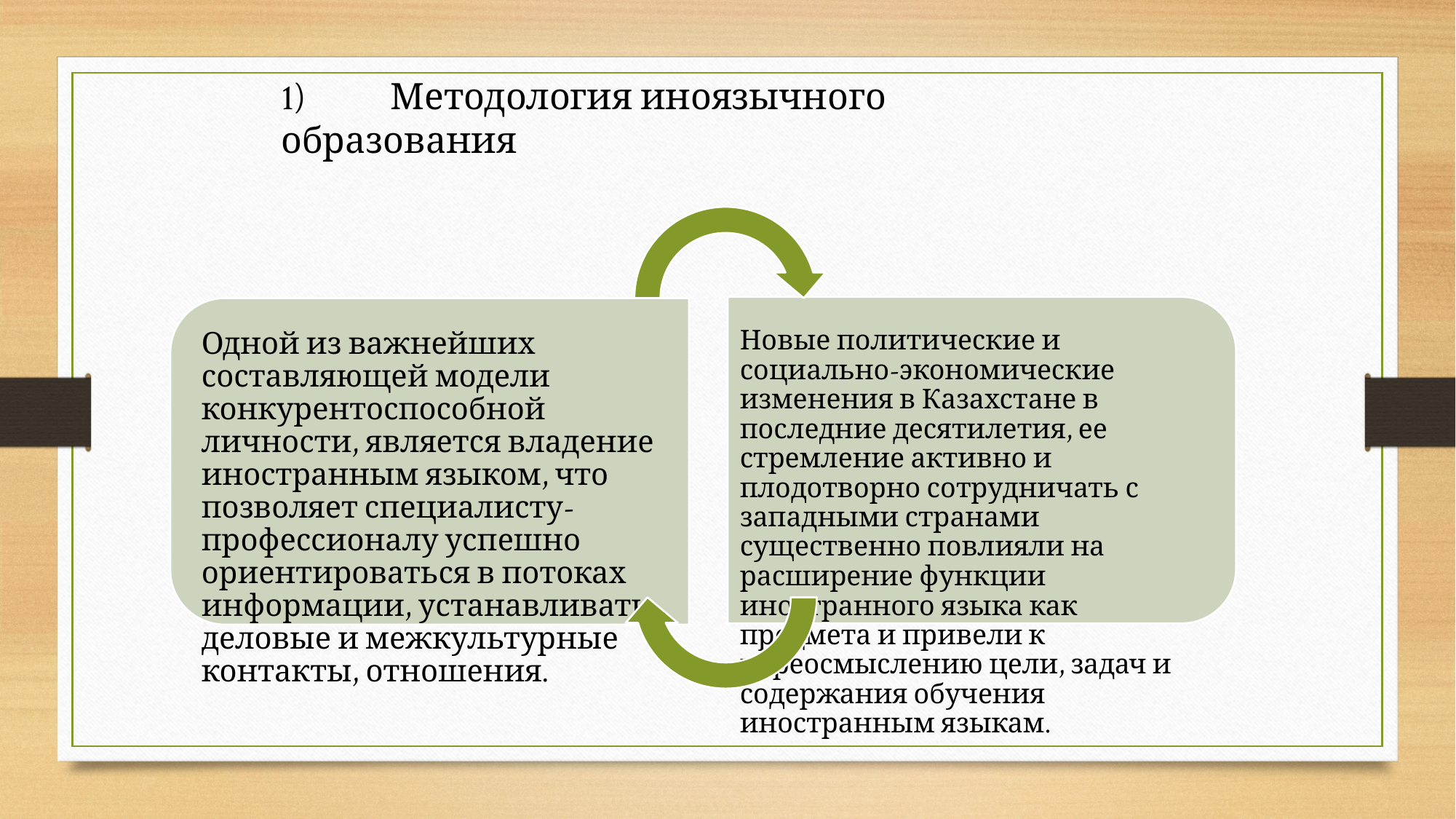

1)	Методология иноязычного образования

Одной из важнейших составляющей модели конкурентоспособной личности, является владение иностранным языком, что позволяет специалисту-профессионалу успешно ориентироваться в потоках информации, устанавливать деловые и межкультурные контакты, отношения.
Новые политические и социально-экономические изменения в Казахстане в последние десятилетия, ее стремление активно и плодотворно сотрудничать с западными странами существенно повлияли на расширение функции иностранного языка как предмета и привели к переосмыслению цели, задач и содержания обучения иностранным языкам.